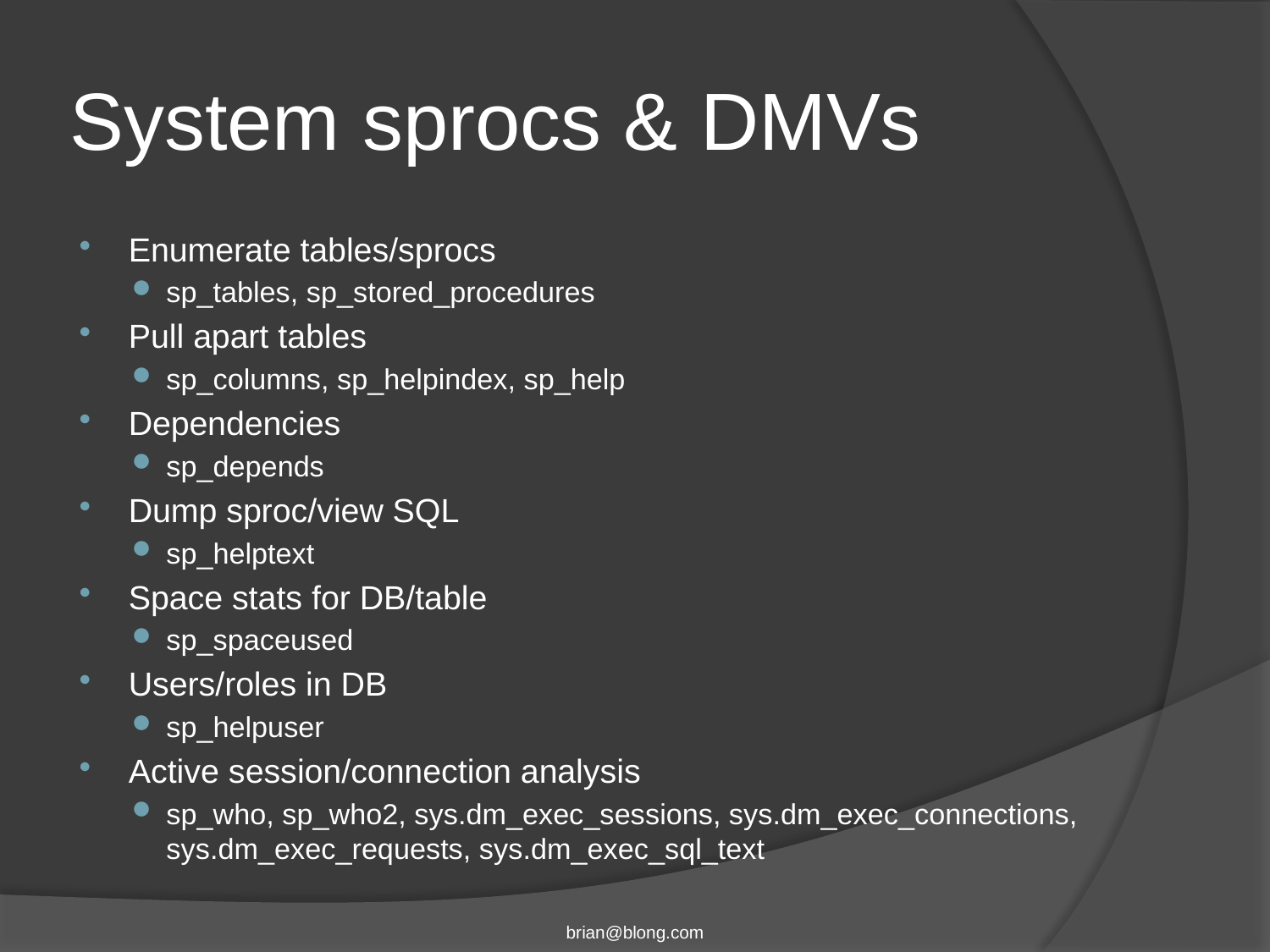

# System sprocs & DMVs
Enumerate tables/sprocs
sp_tables, sp_stored_procedures
Pull apart tables
sp_columns, sp_helpindex, sp_help
Dependencies
sp_depends
Dump sproc/view SQL
sp_helptext
Space stats for DB/table
sp_spaceused
Users/roles in DB
sp_helpuser
Active session/connection analysis
sp_who, sp_who2, sys.dm_exec_sessions, sys.dm_exec_connections, sys.dm_exec_requests, sys.dm_exec_sql_text

brian@blong.com